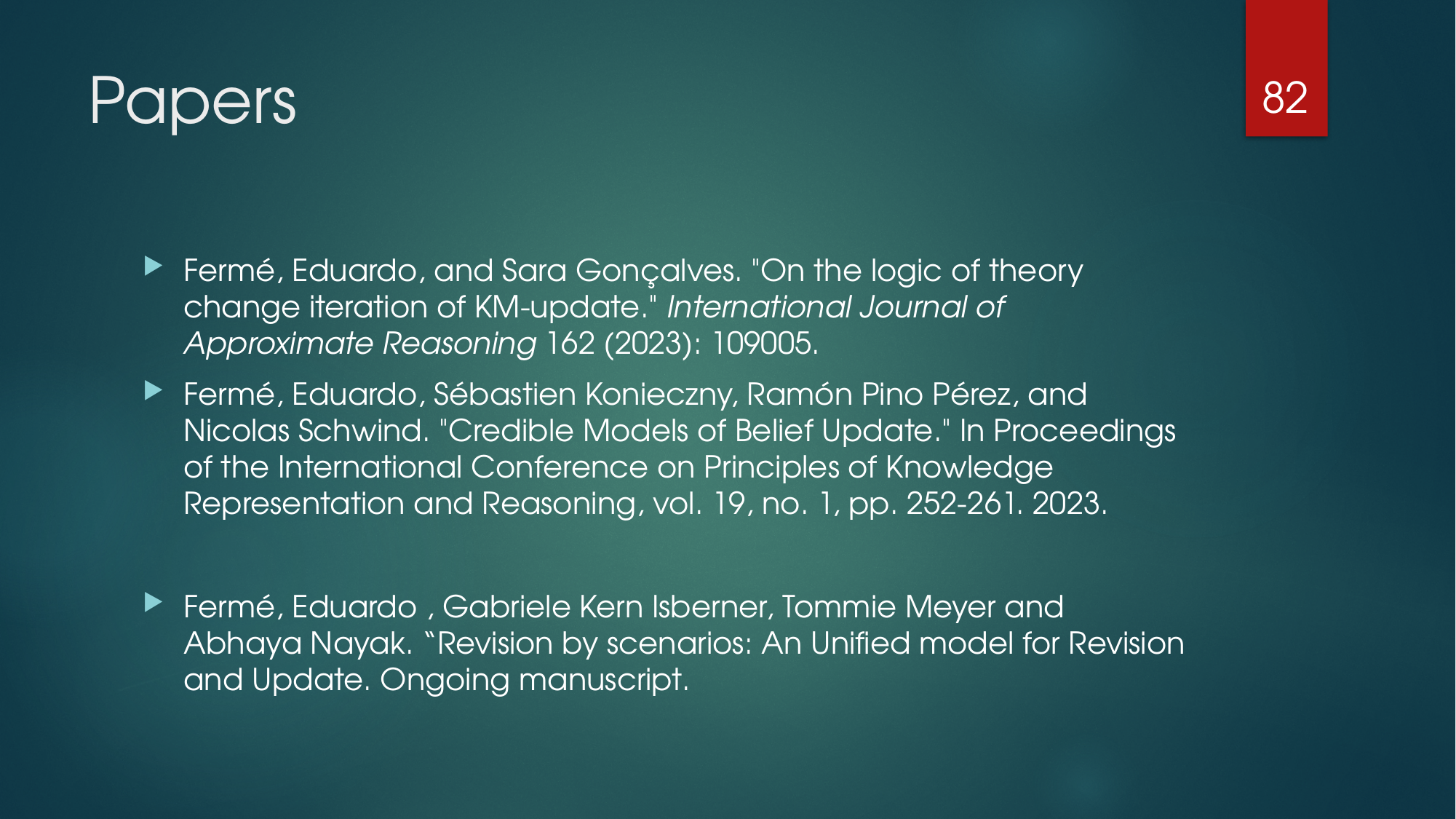

82
# Papers
Fermé, Eduardo, and Sara Gonçalves. "On the logic of theory change iteration of KM-update." International Journal of Approximate Reasoning 162 (2023): 109005.
Fermé, Eduardo, Sébastien Konieczny, Ramón Pino Pérez, and Nicolas Schwind. "Credible Models of Belief Update." In Proceedings of the International Conference on Principles of Knowledge Representation and Reasoning, vol. 19, no. 1, pp. 252-261. 2023.

Fermé, Eduardo , Gabriele Kern Isberner, Tommie Meyer and Abhaya Nayak. “Revision by scenarios: An Unified model for Revision and Update. Ongoing manuscript.